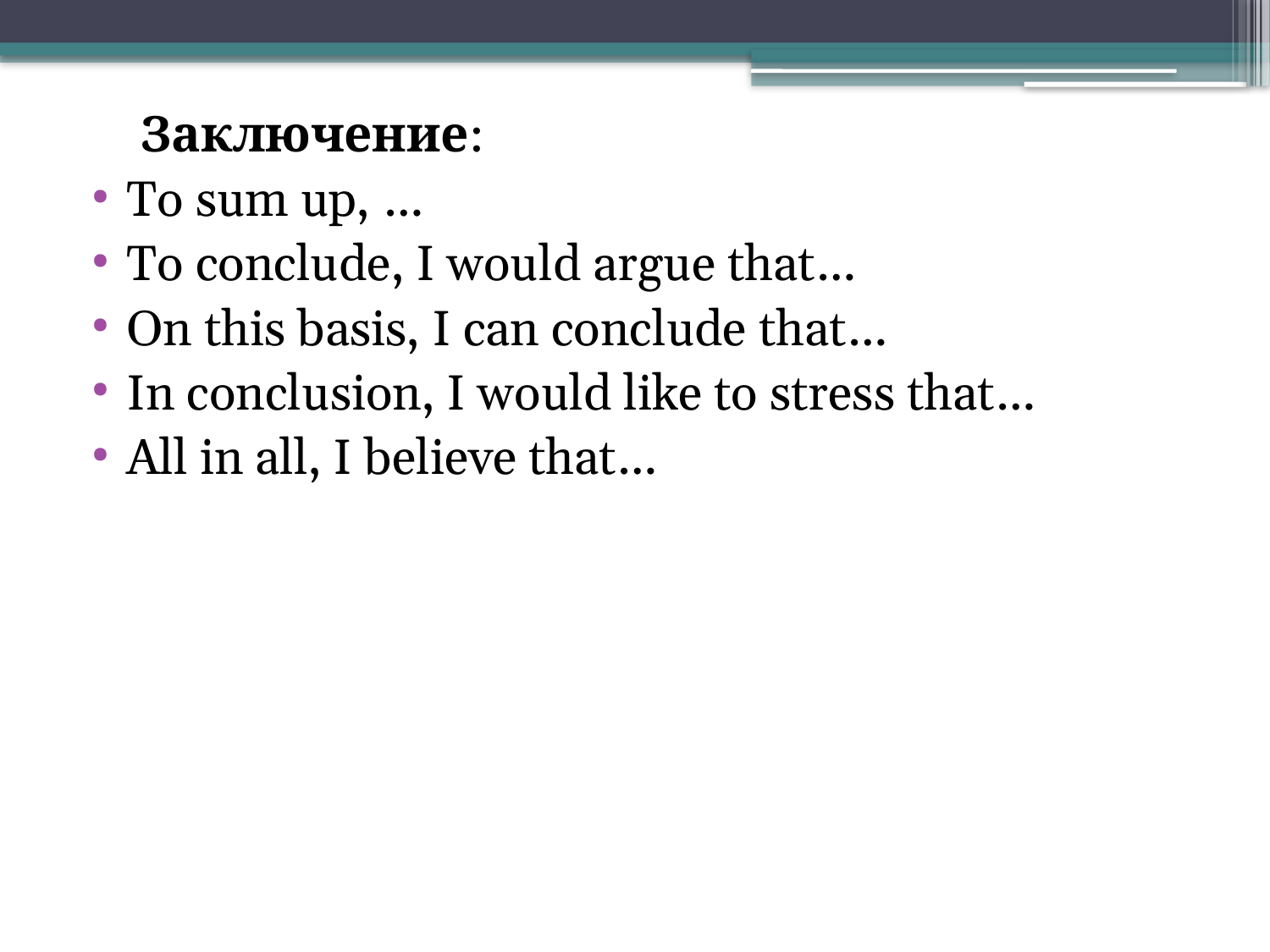

Заключение:
To sum up, …
To conclude, I would argue that…
On this basis, I can conclude that…
In conclusion, I would like to stress that…
All in all, I believe that…